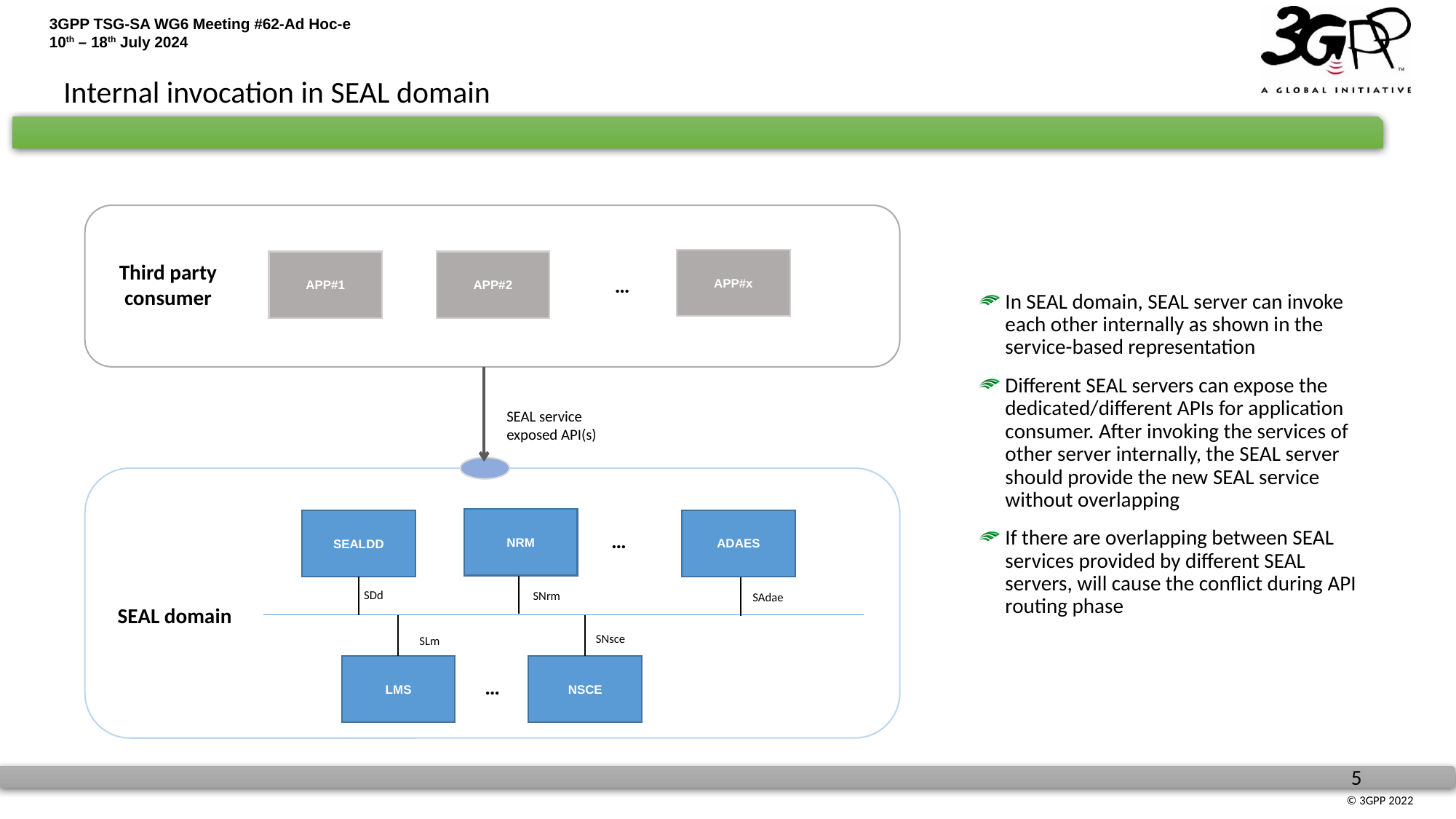

# Internal invocation in SEAL domain

APP#x
APP#2
APP#1
Third party consumer
…
In SEAL domain, SEAL server can invoke each other internally as shown in the service-based representation
Different SEAL servers can expose the dedicated/different APIs for application consumer. After invoking the services of other server internally, the SEAL server should provide the new SEAL service without overlapping
If there are overlapping between SEAL services provided by different SEAL servers, will cause the conflict during API routing phase
SEAL service exposed API(s)

NRM
ADAES
SEALDD
…
SDd
SNrm
SAdae
SEAL domain
SNsce
SLm
NSCE
LMS
…